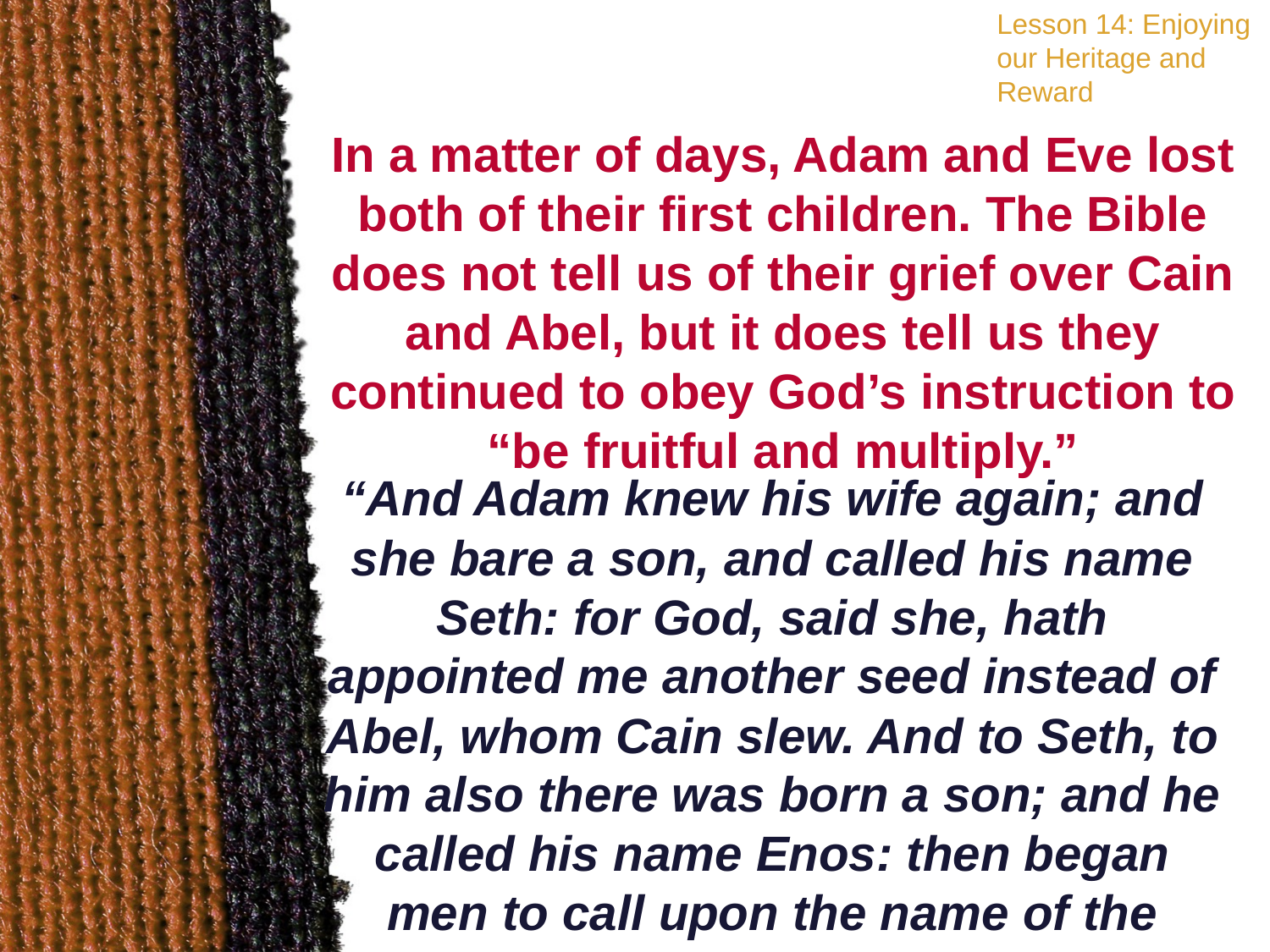

Lesson 14: Enjoying our Heritage and Reward
In a matter of days, Adam and Eve lost both of their first children. The Bible does not tell us of their grief over Cain and Abel, but it does tell us they continued to obey God’s instruction to “be fruitful and multiply.”
“And Adam knew his wife again; and she bare a son, and called his name Seth: for God, said she, hath appointed me another seed instead of Abel, whom Cain slew. And to Seth, to him also there was born a son; and he called his name Enos: then began men to call upon the name of the LORD” (Genesis 4:25-26).